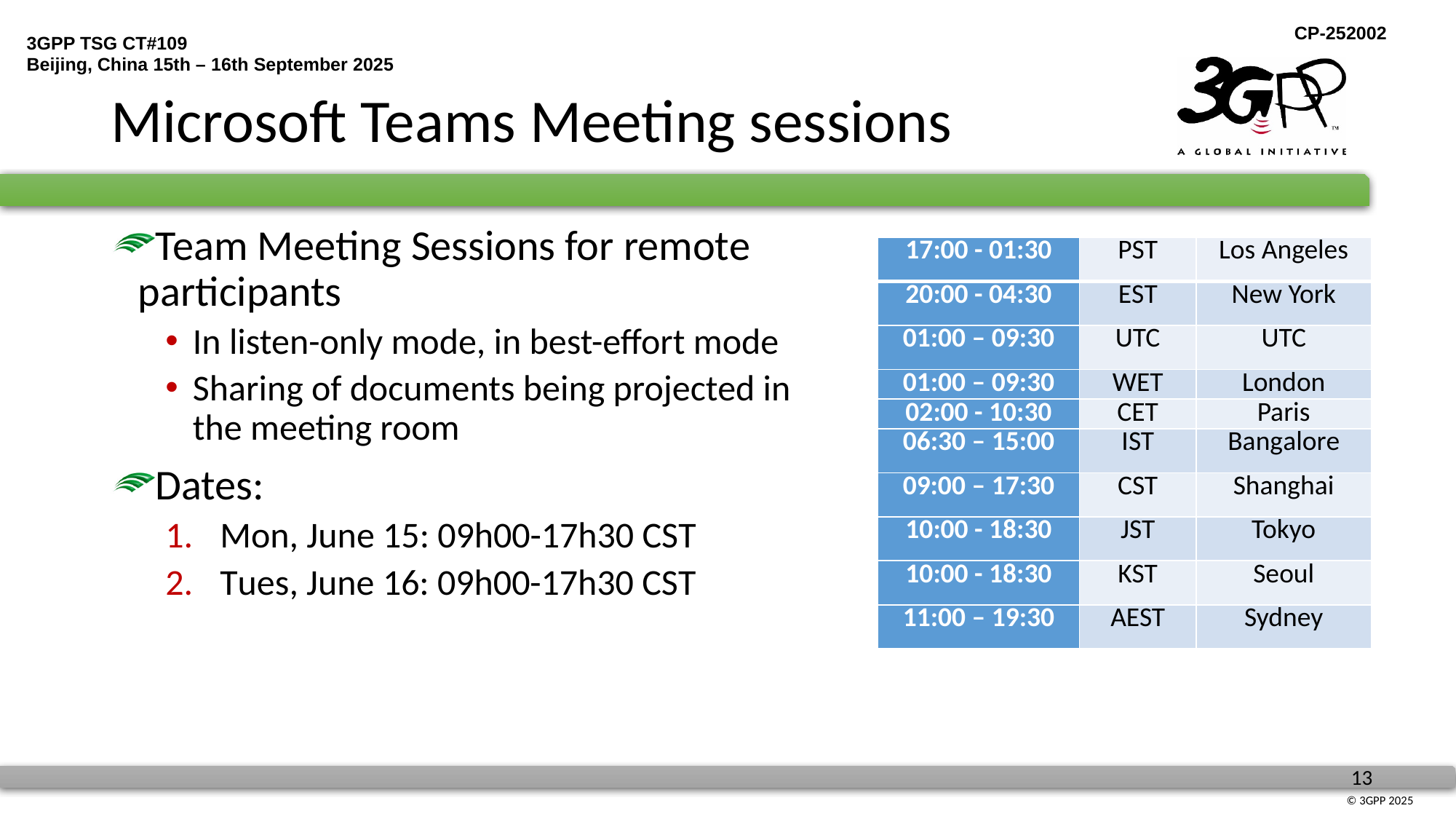

# Microsoft Teams Meeting sessions
Team Meeting Sessions for remote participants
In listen-only mode, in best-effort mode
Sharing of documents being projected in the meeting room
Dates:
Mon, June 15: 09h00-17h30 CST
Tues, June 16: 09h00-17h30 CST
| 17:00 - 01:30 | PST | Los Angeles |
| --- | --- | --- |
| 20:00 - 04:30 | EST | New York |
| 01:00 – 09:30 | UTC | UTC |
| 01:00 – 09:30 | WET | London |
| 02:00 - 10:30 | CET | Paris |
| 06:30 – 15:00 | IST | Bangalore |
| 09:00 – 17:30 | CST | Shanghai |
| 10:00 - 18:30 | JST | Tokyo |
| 10:00 - 18:30 | KST | Seoul |
| 11:00 – 19:30 | AEST | Sydney |